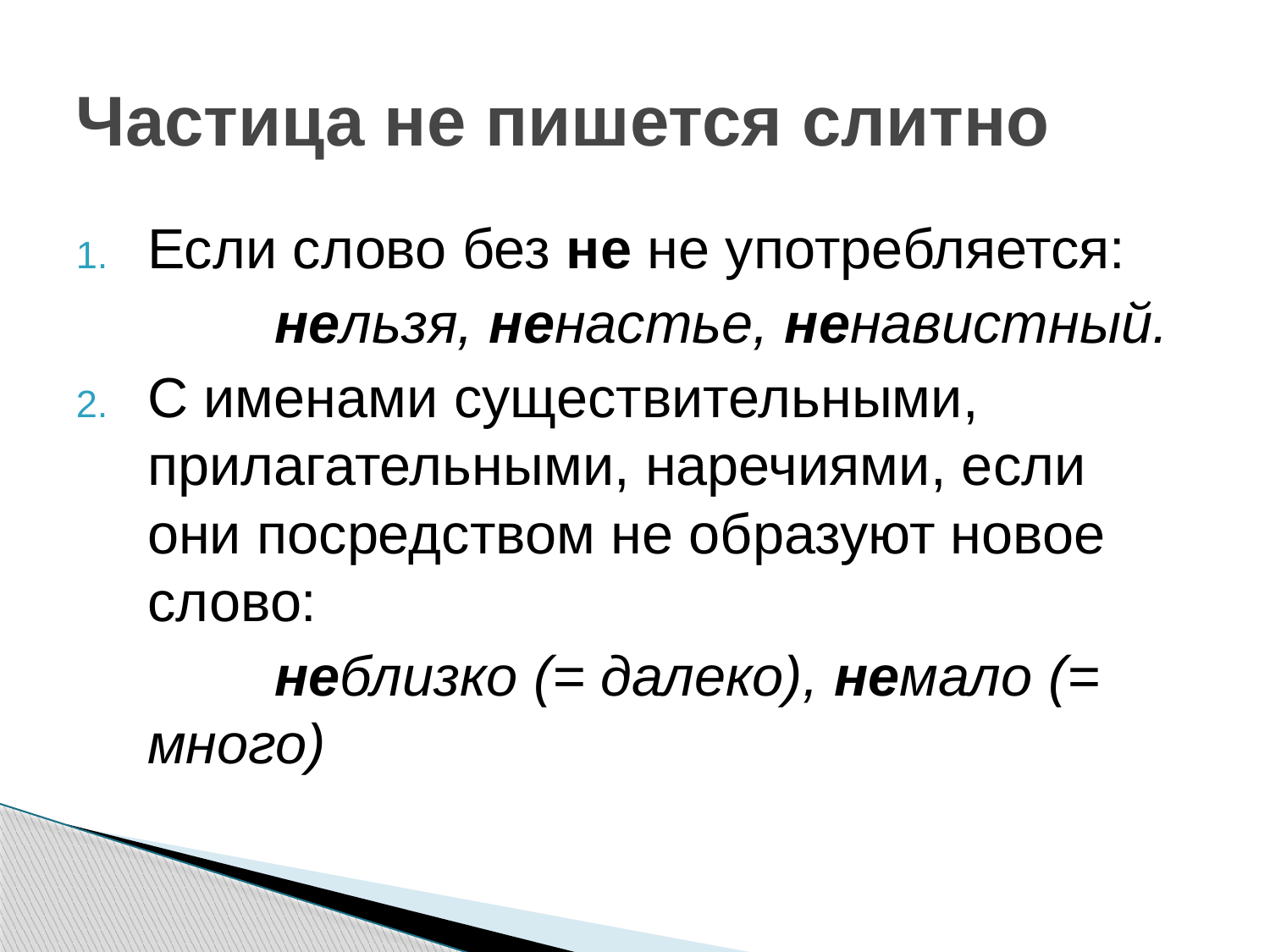

# Частица не пишется слитно
Если слово без не не употребляется:
		нельзя, ненастье, ненавистный.
С именами существительными, прилагательными, наречиями, если они посредством не образуют новое слово:
		неблизко (= далеко), немало (= много)